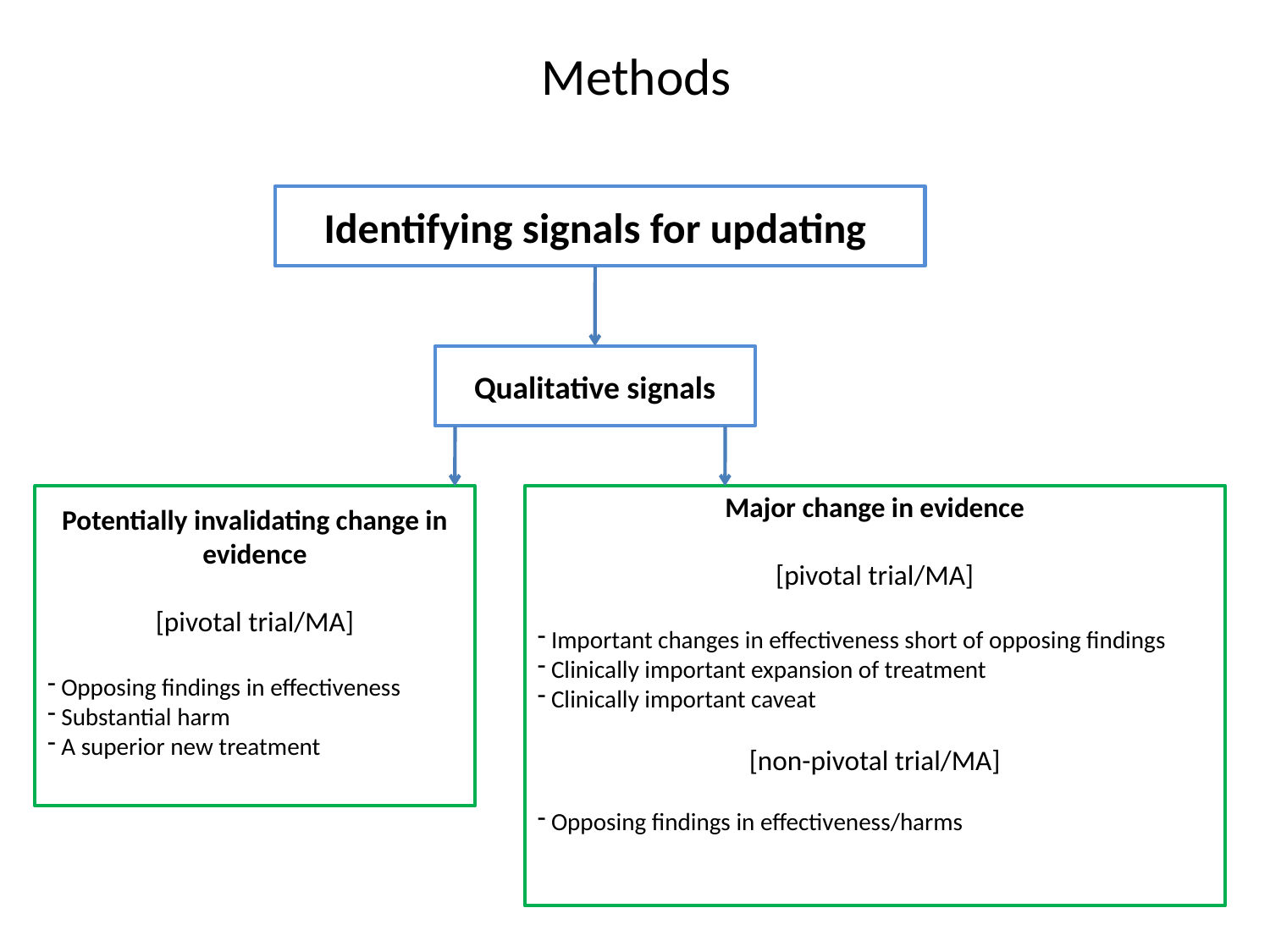

# Methods
Identifying signals for updating
Qualitative signals
Potentially invalidating change in evidence

[pivotal trial/MA]

 Opposing findings in effectiveness
 Substantial harm
 A superior new treatment

Major change in evidence

[pivotal trial/MA]

 Important changes in effectiveness short of opposing findings
 Clinically important expansion of treatment
 Clinically important caveat

[non-pivotal trial/MA]

 Opposing findings in effectiveness/harms